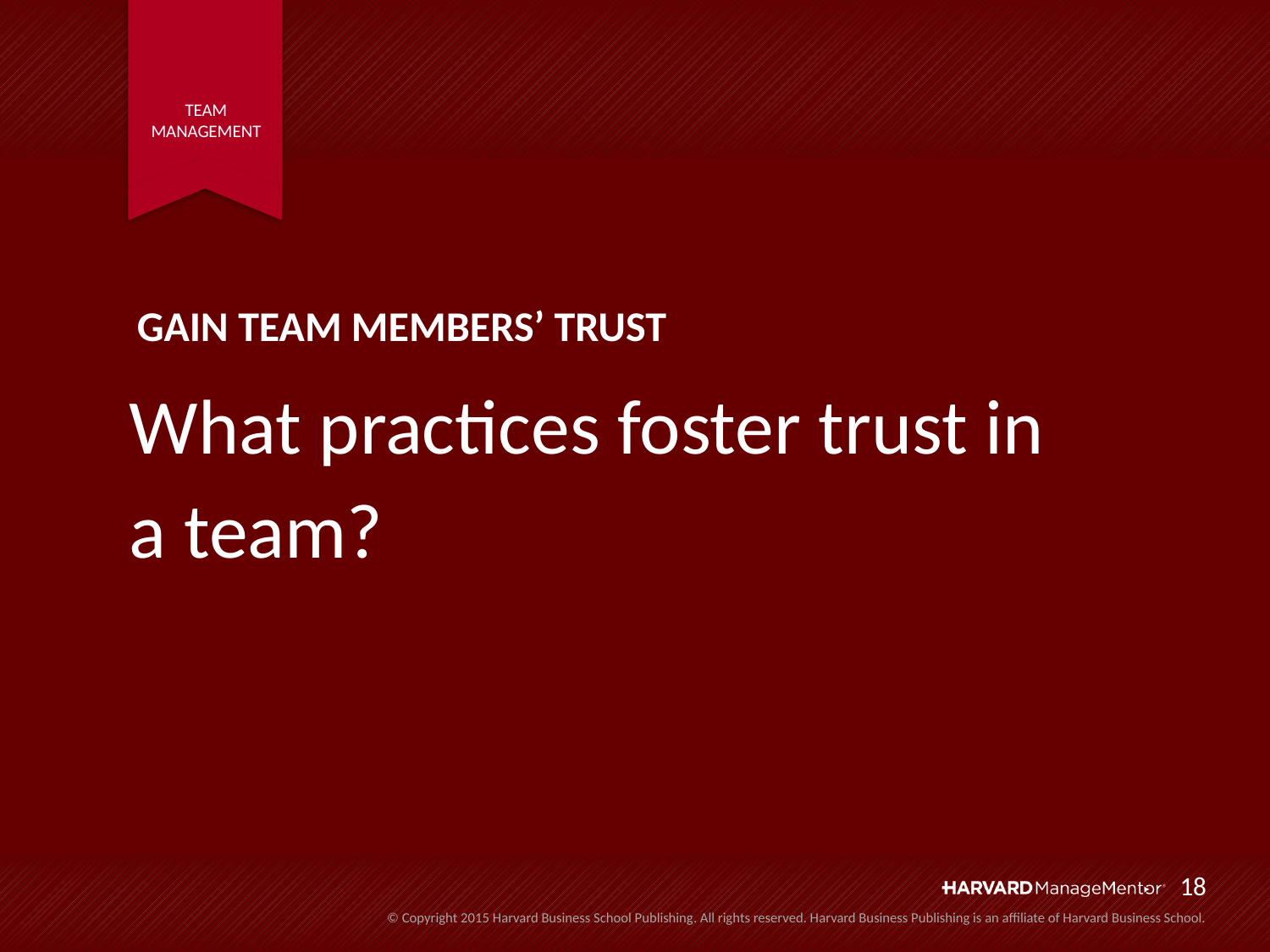

GAIN TEAM MEMBERS’ TRUST
What practices foster trust in a team?